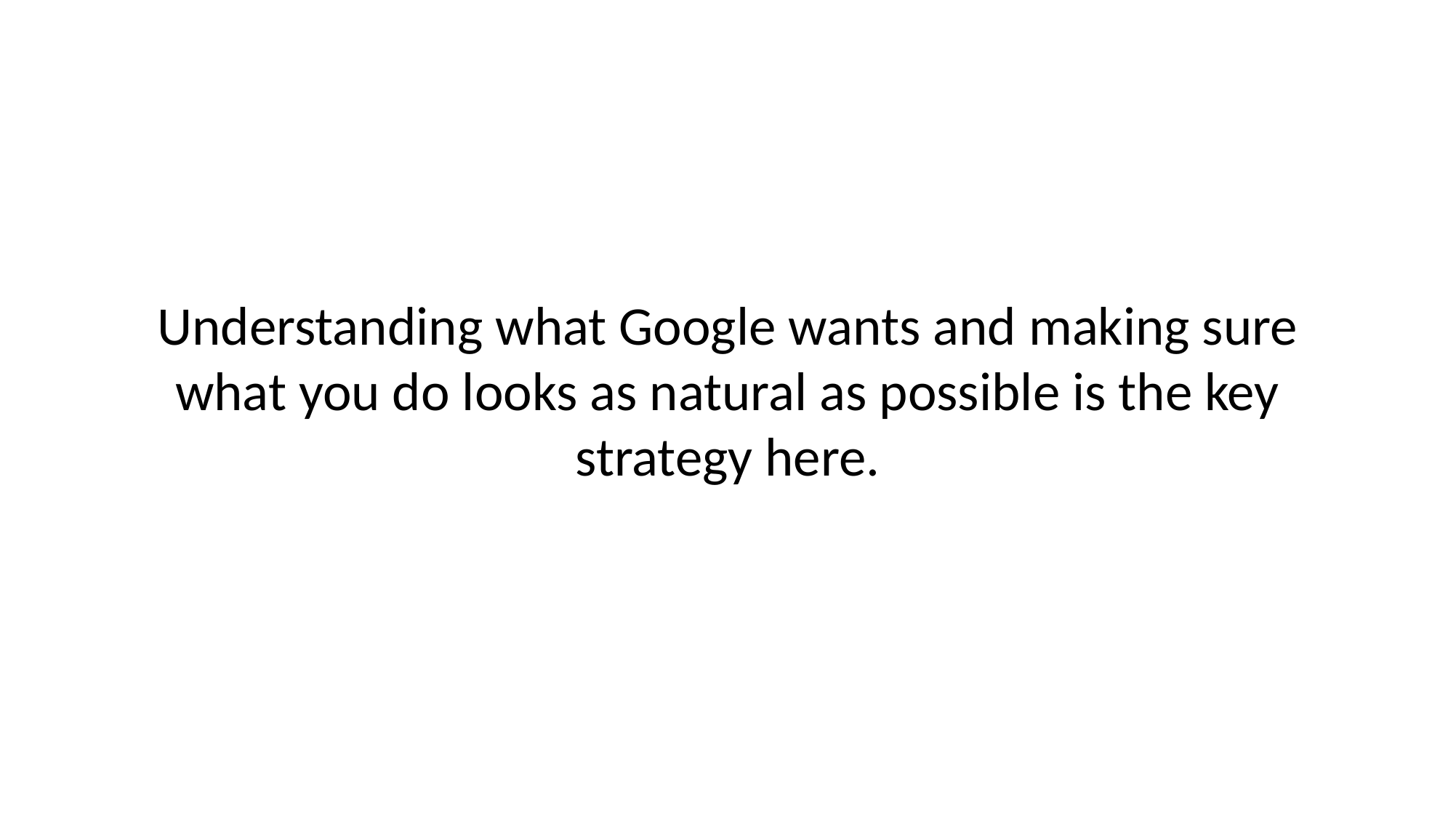

# Understanding what Google wants and making sure what you do looks as natural as possible is the key strategy here.